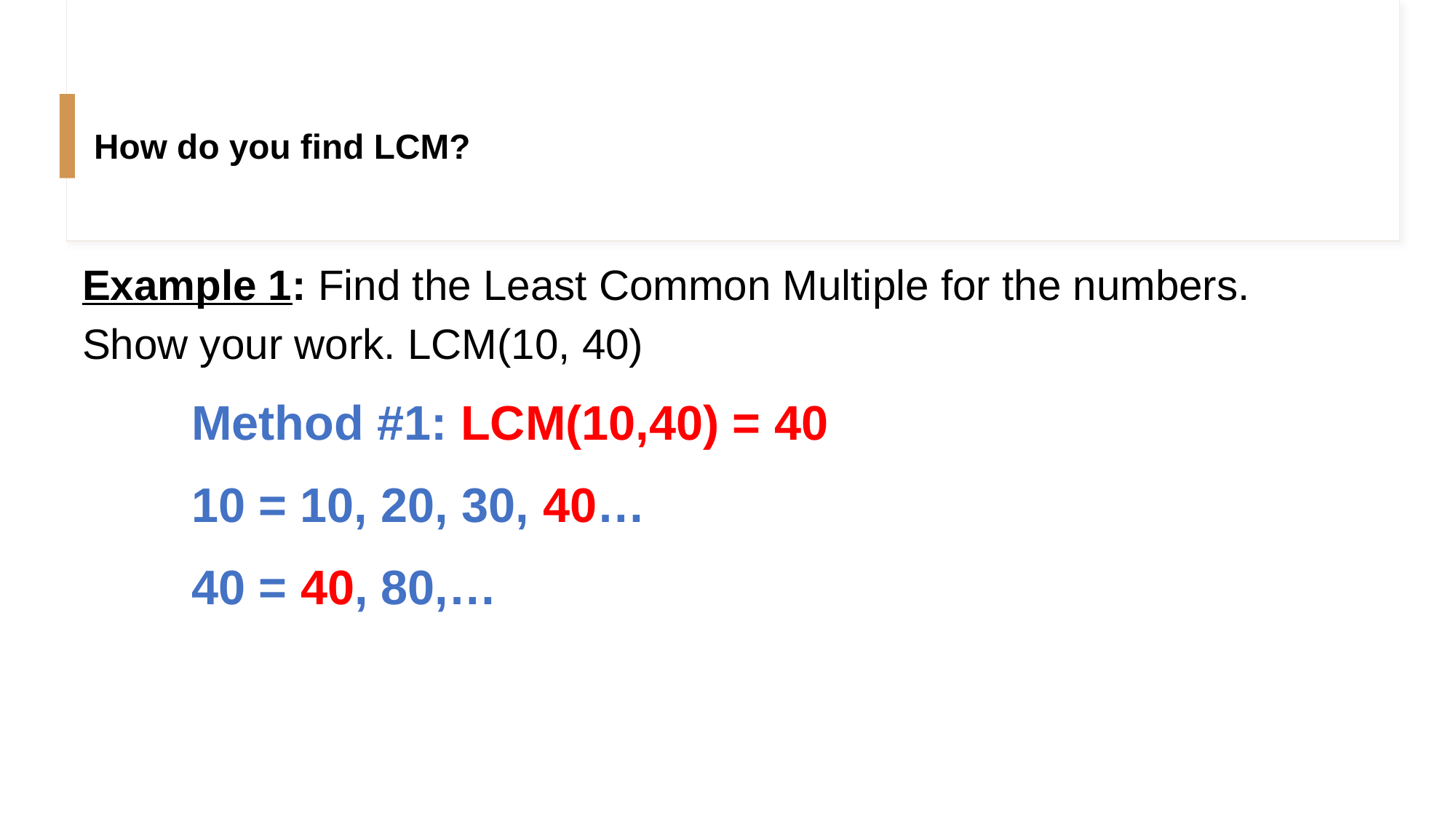

# How do you find LCM?
Example 1: Find the Least Common Multiple for the numbers. Show your work. LCM(10, 40)
	Method #1: LCM(10,40) = 40
	10 = 10, 20, 30, 40…
	40 = 40, 80,…